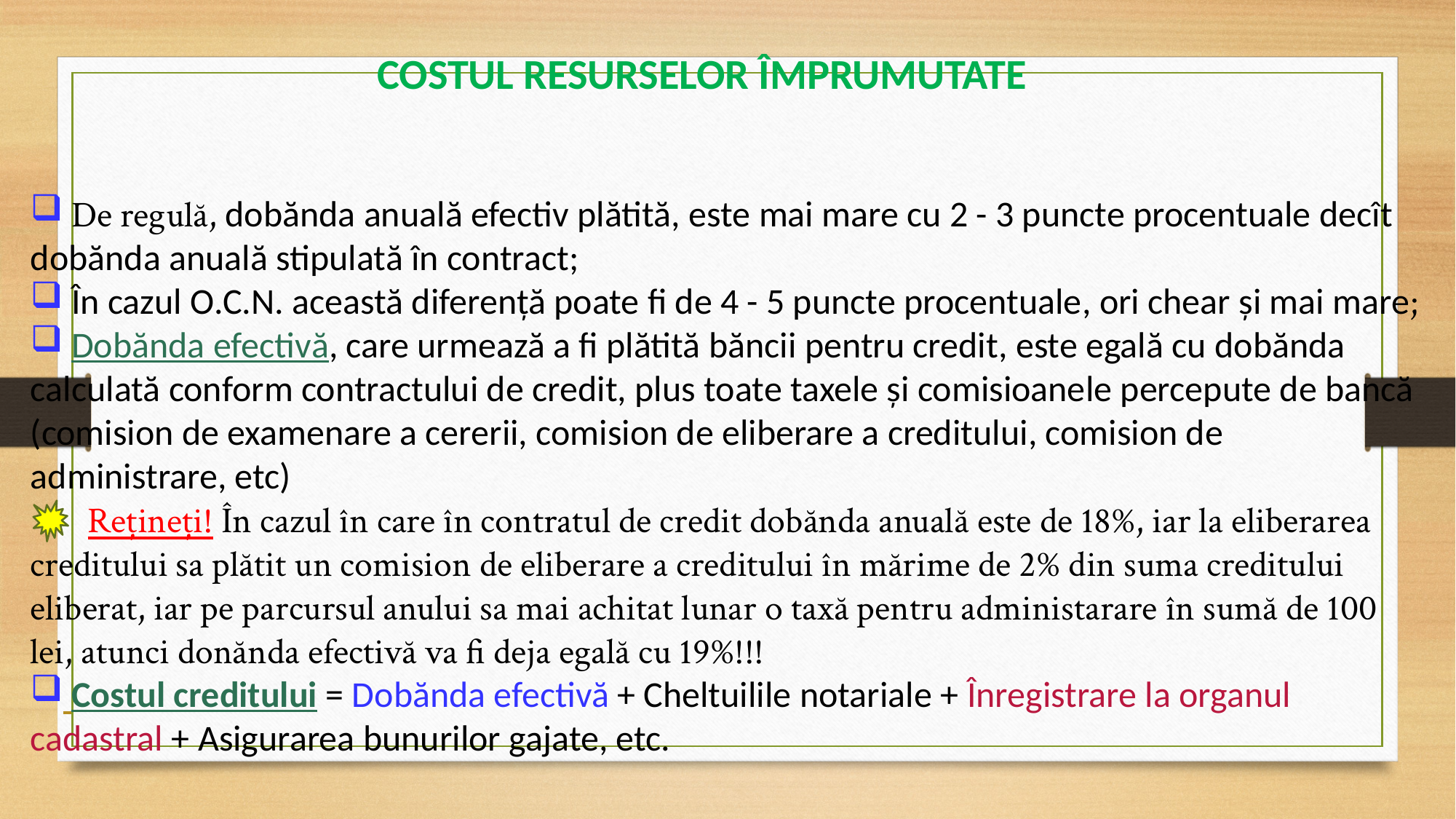

COSTUL RESURSELOR ÎMPRUMUTATE
 De regulă, dobănda anuală efectiv plătită, este mai mare cu 2 - 3 puncte procentuale decît dobănda anuală stipulată în contract;
 În cazul O.C.N. această diferență poate fi de 4 - 5 puncte procentuale, ori chear și mai mare;
 Dobănda efectivă, care urmează a fi plătită băncii pentru credit, este egală cu dobănda calculată conform contractului de credit, plus toate taxele și comisioanele percepute de bancă (comision de examenare a cererii, comision de eliberare a creditului, comision de administrare, etc)
       Rețineți! În cazul în care în contratul de credit dobănda anuală este de 18%, iar la eliberarea creditului sa plătit un comision de eliberare a creditului în mărime de 2% din suma creditului eliberat, iar pe parcursul anului sa mai achitat lunar o taxă pentru administarare în sumă de 100 lei, atunci donănda efectivă va fi deja egală cu 19%!!!
 Costul creditului = Dobănda efectivă + Cheltuilile notariale + Înregistrare la organul cadastral + Asigurarea bunurilor gajate, etc.